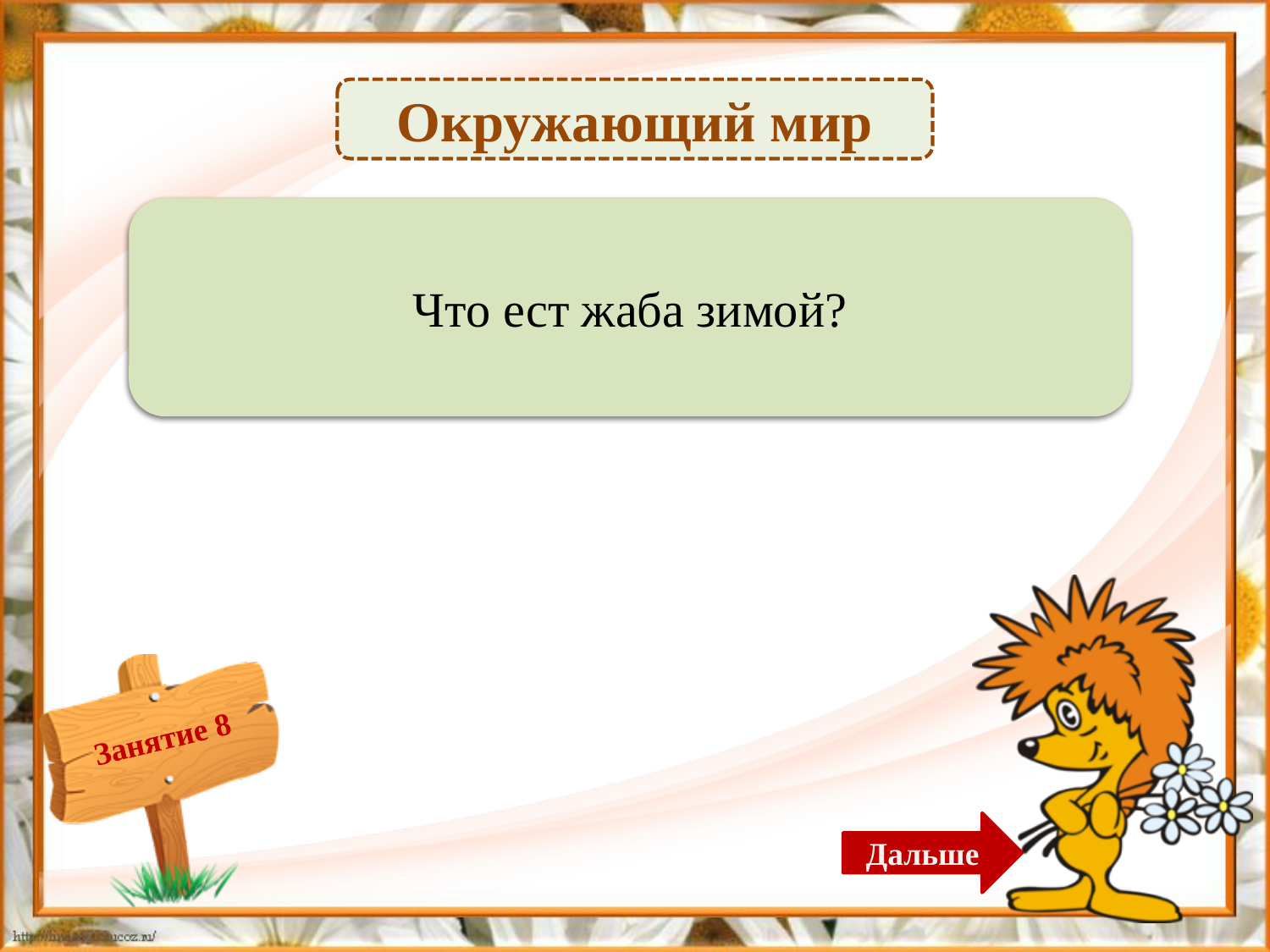

Окружающий мир
 Ничего, она спит – 1б.
Что ест жаба зимой?

Дальше